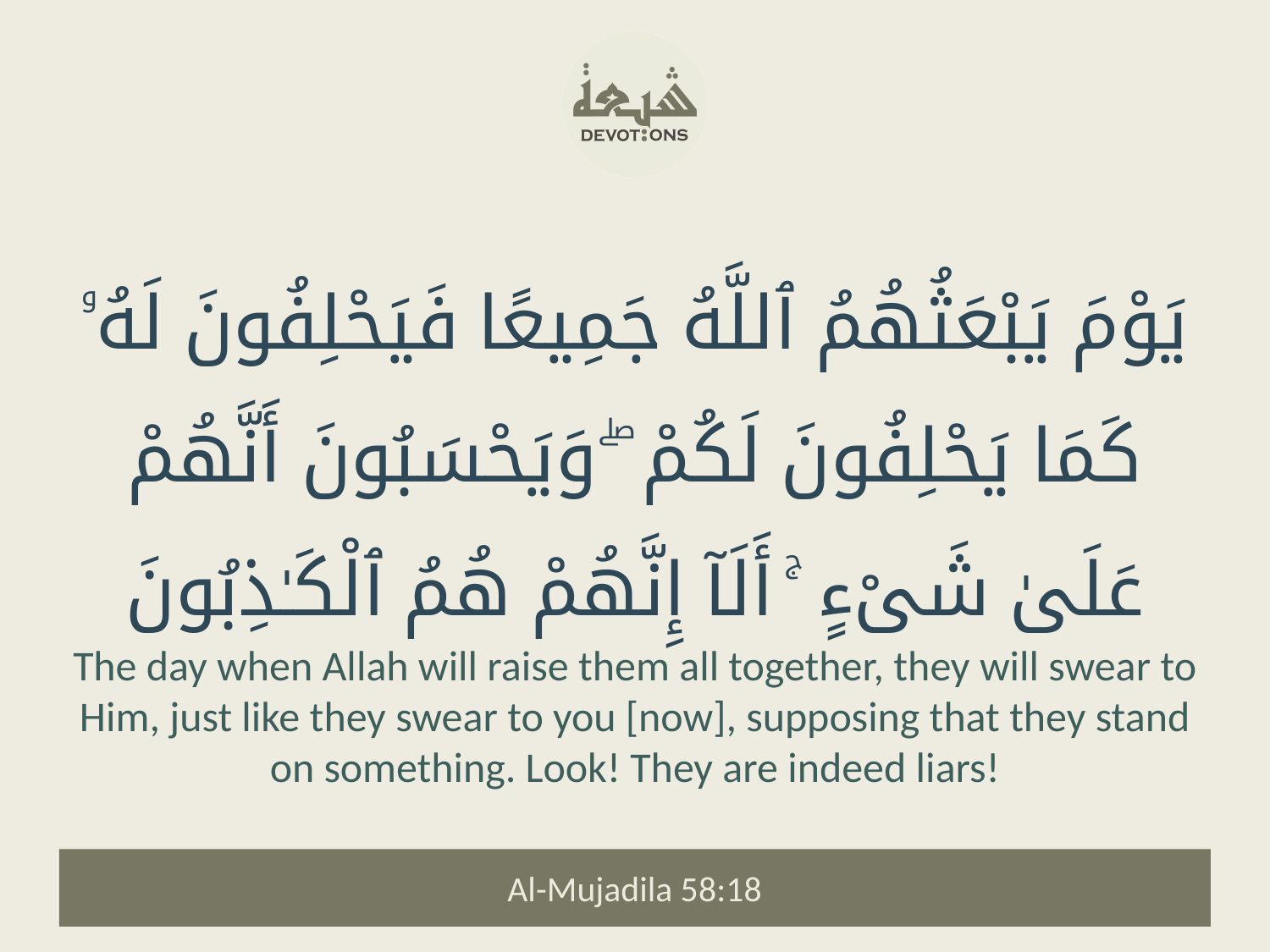

يَوْمَ يَبْعَثُهُمُ ٱللَّهُ جَمِيعًا فَيَحْلِفُونَ لَهُۥ كَمَا يَحْلِفُونَ لَكُمْ ۖ وَيَحْسَبُونَ أَنَّهُمْ عَلَىٰ شَىْءٍ ۚ أَلَآ إِنَّهُمْ هُمُ ٱلْكَـٰذِبُونَ
The day when Allah will raise them all together, they will swear to Him, just like they swear to you [now], supposing that they stand on something. Look! They are indeed liars!
Al-Mujadila 58:18